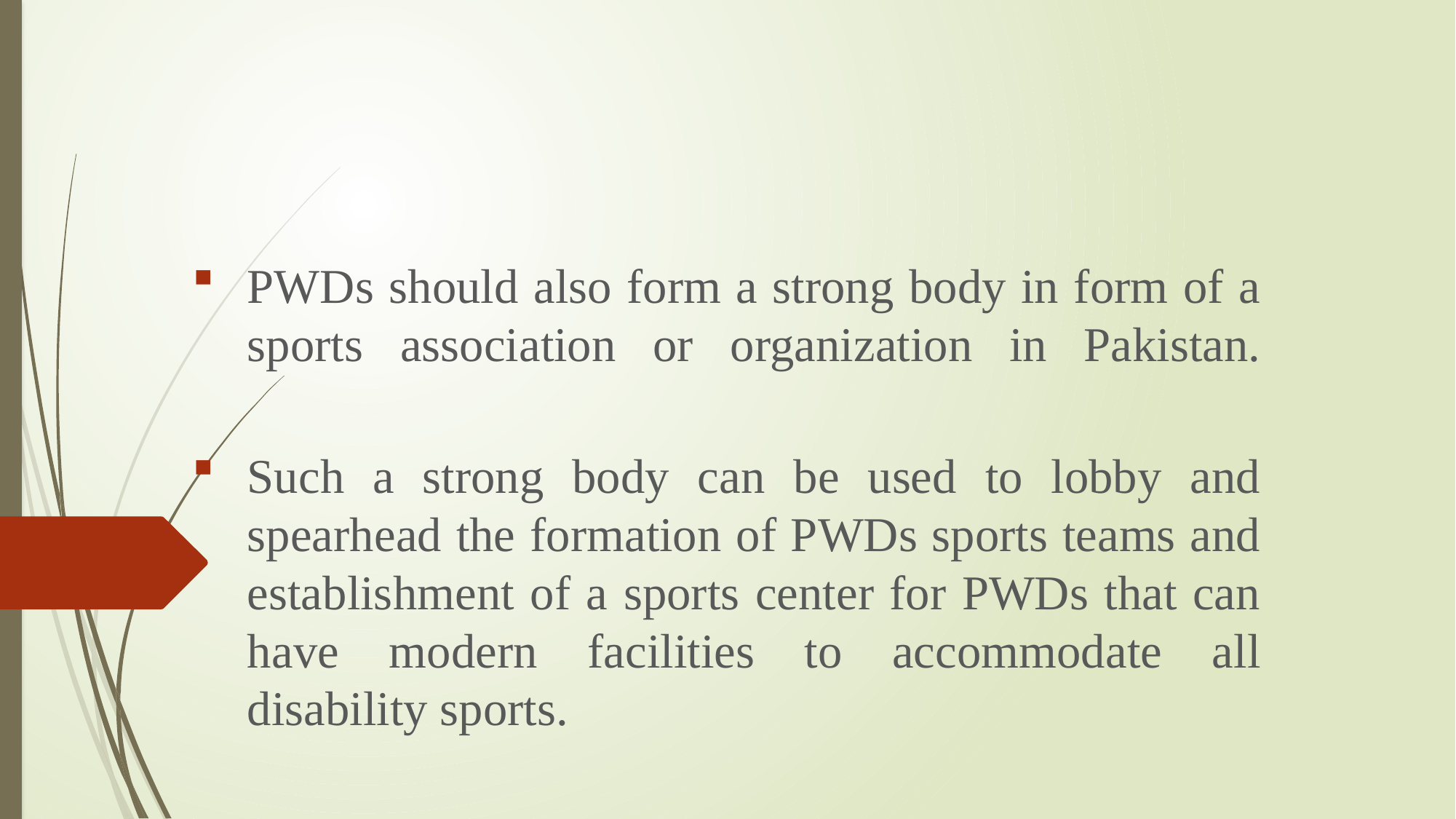

#
PWDs should also form a strong body in form of a sports association or organization in Pakistan.
Such a strong body can be used to lobby and spearhead the formation of PWDs sports teams and establishment of a sports center for PWDs that can have modern facilities to accommodate all disability sports.